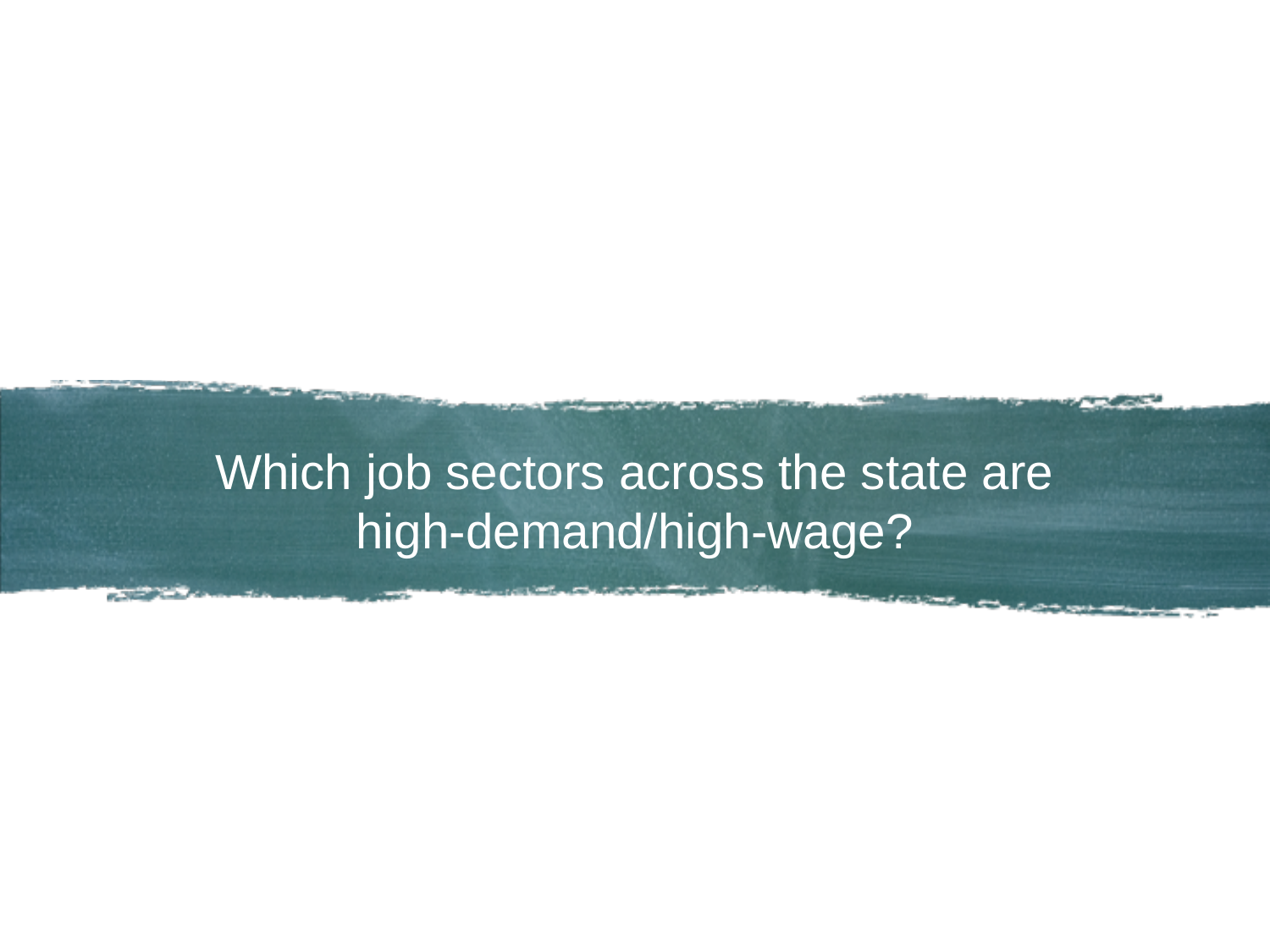

Which job sectors across the state are high-demand/high-wage?